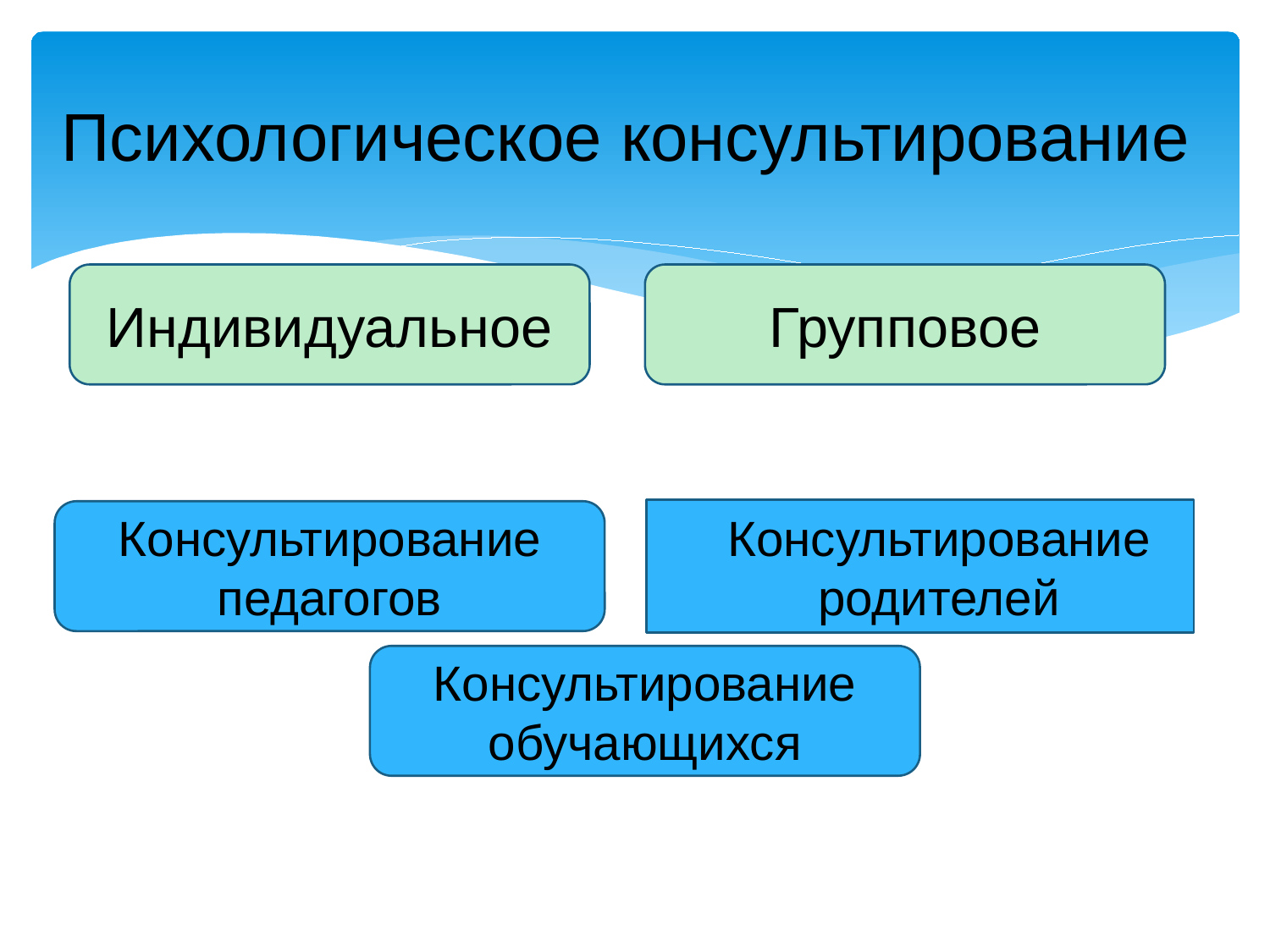

# Психологическое консультирование
Индивидуальное
Групповое
Консультирование родителей
Консультирование педагогов
Консультирование обучающихся